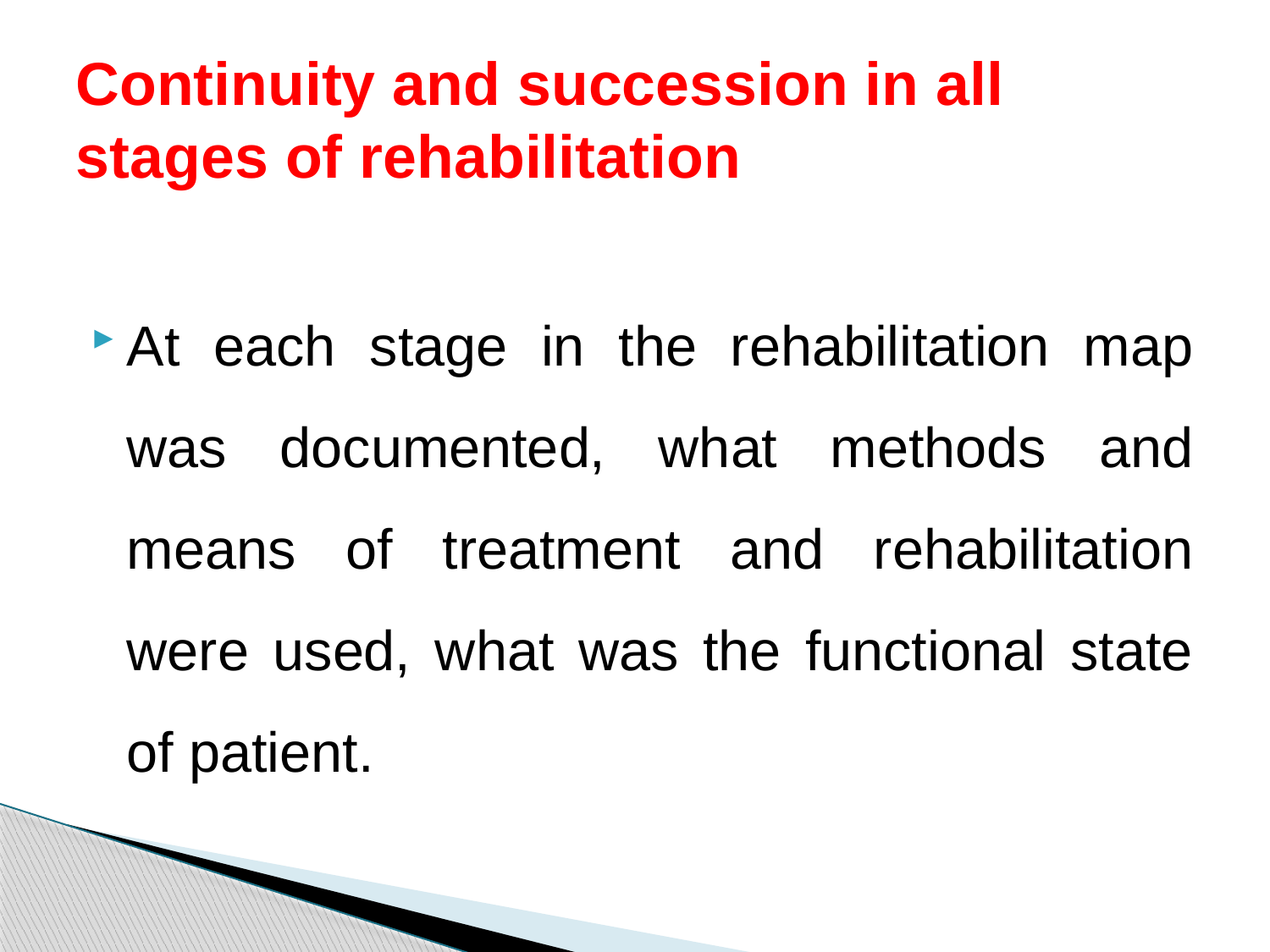

# Continuity and succession in all stages of rehabilitation

At each stage in the rehabilitation map was documented, what methods and means of treatment and rehabilitation were used, what was the functional state of patient.